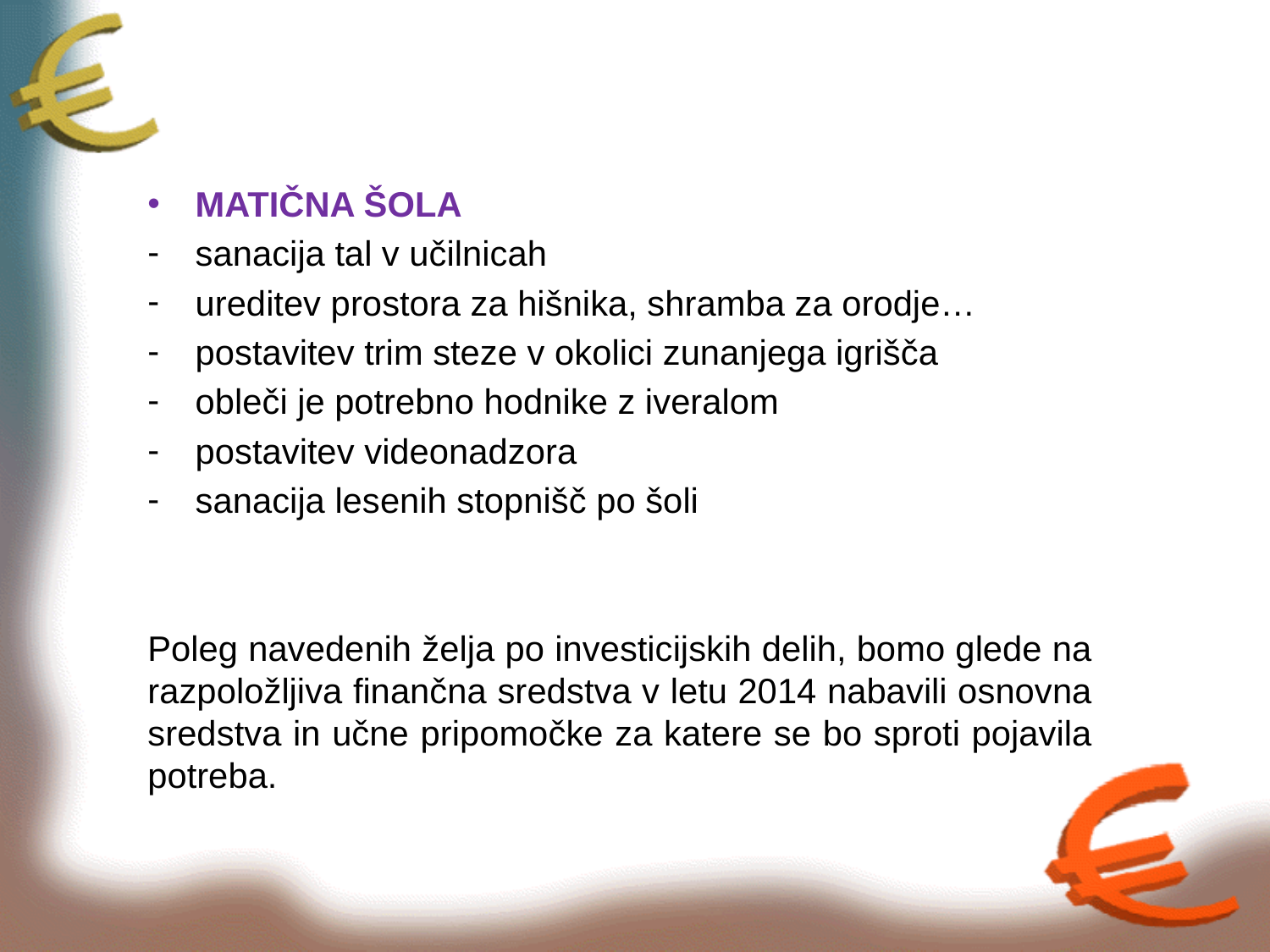

#

MATIČNA ŠOLA
sanacija tal v učilnicah
ureditev prostora za hišnika, shramba za orodje…
postavitev trim steze v okolici zunanjega igrišča
obleči je potrebno hodnike z iveralom
postavitev videonadzora
sanacija lesenih stopnišč po šoli

Poleg navedenih želja po investicijskih delih, bomo glede na razpoložljiva finančna sredstva v letu 2014 nabavili osnovna sredstva in učne pripomočke za katere se bo sproti pojavila potreba.